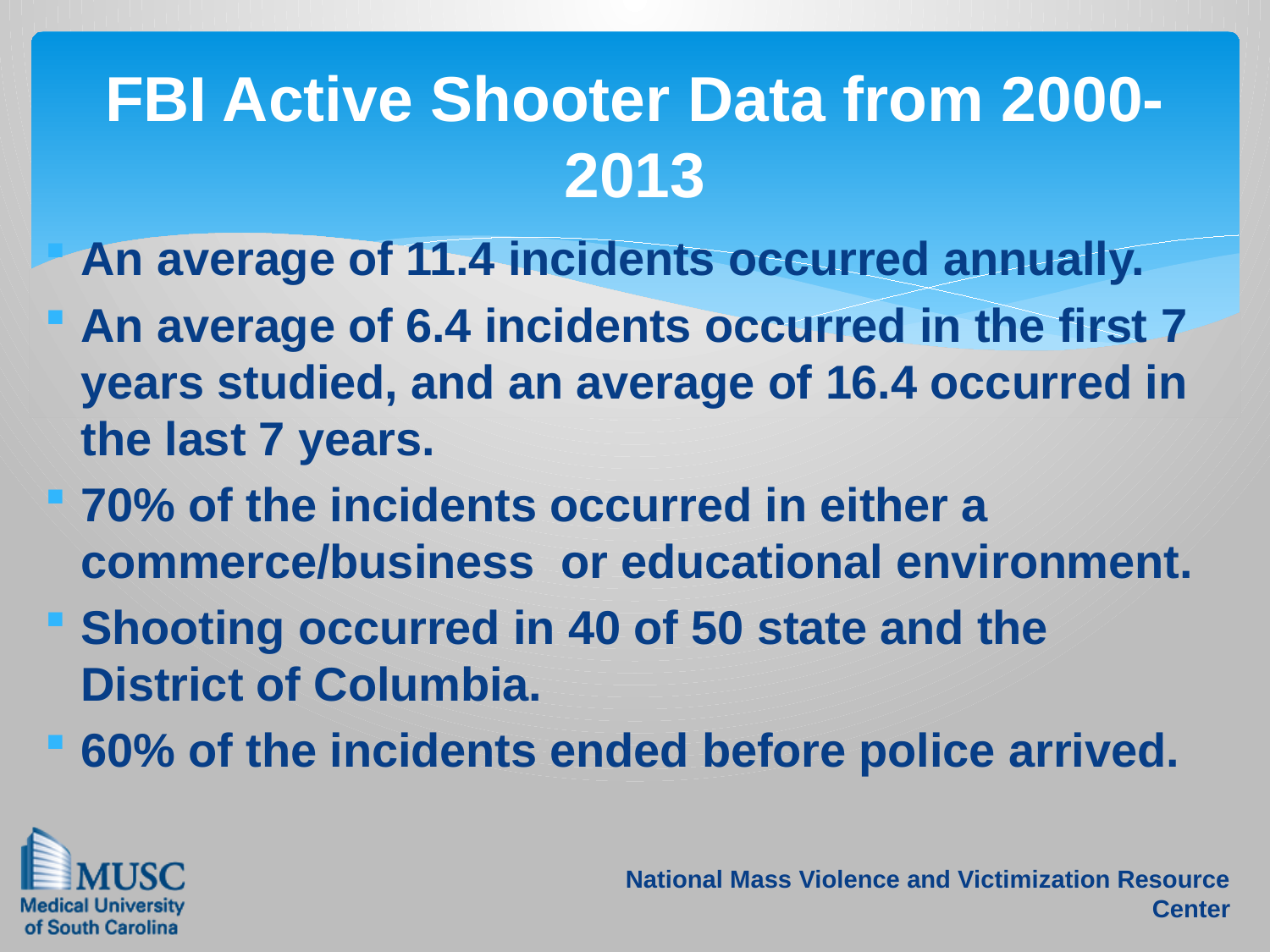

# FBI Active Shooter Data from 2000-2013
An average of 11.4 incidents occurred annually.
An average of 6.4 incidents occurred in the first 7 years studied, and an average of 16.4 occurred in the last 7 years.
70% of the incidents occurred in either a commerce/business  or educational environment.
Shooting occurred in 40 of 50 state and the District of Columbia.
60% of the incidents ended before police arrived.

National Mass Violence and Victimization Resource Center